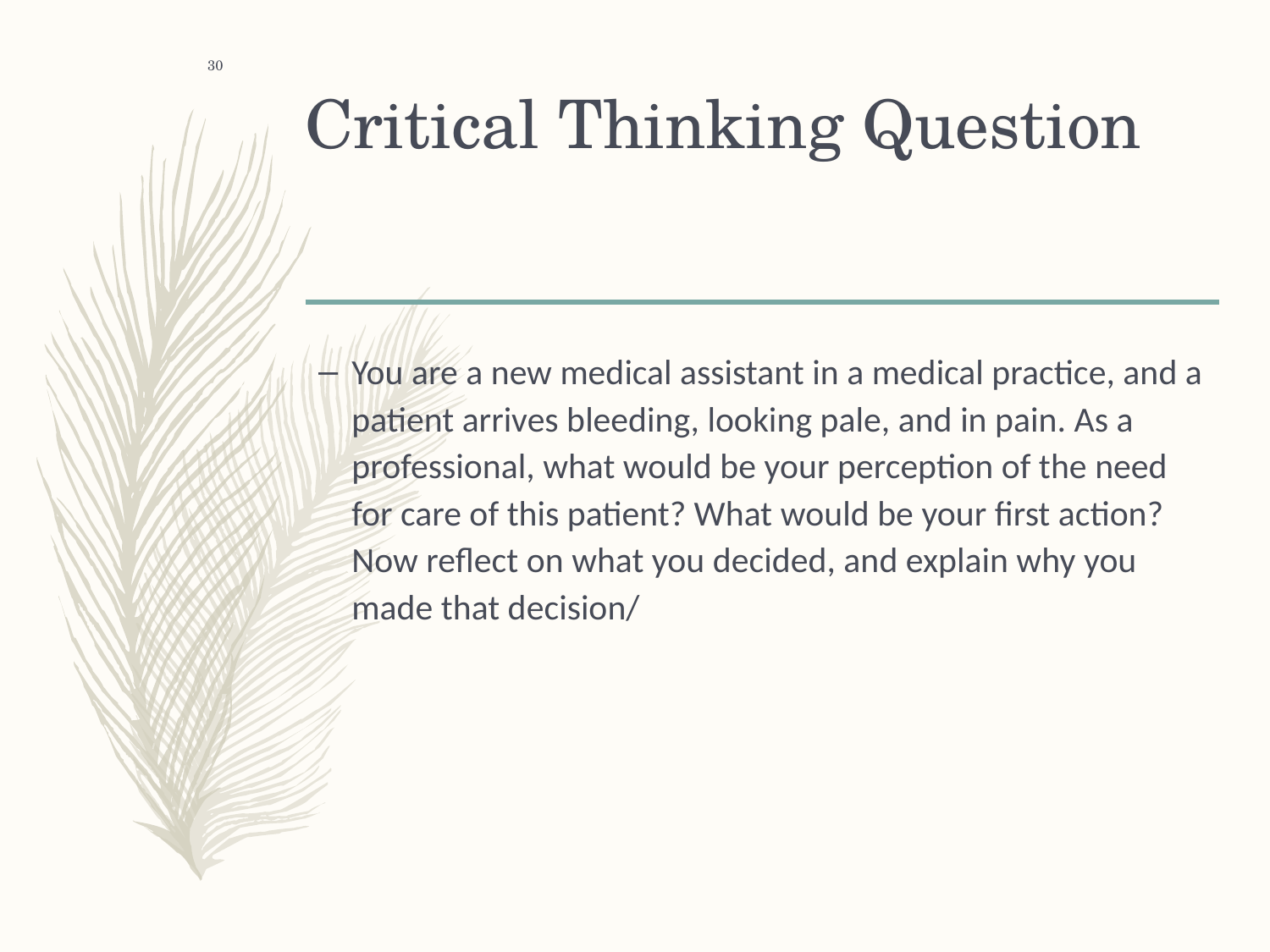

# Critical Thinking Question
 30

You are a new medical assistant in a medical practice, and a patient arrives bleeding, looking pale, and in pain. As a professional, what would be your perception of the need for care of this patient? What would be your first action? Now reflect on what you decided, and explain why you made that decision/